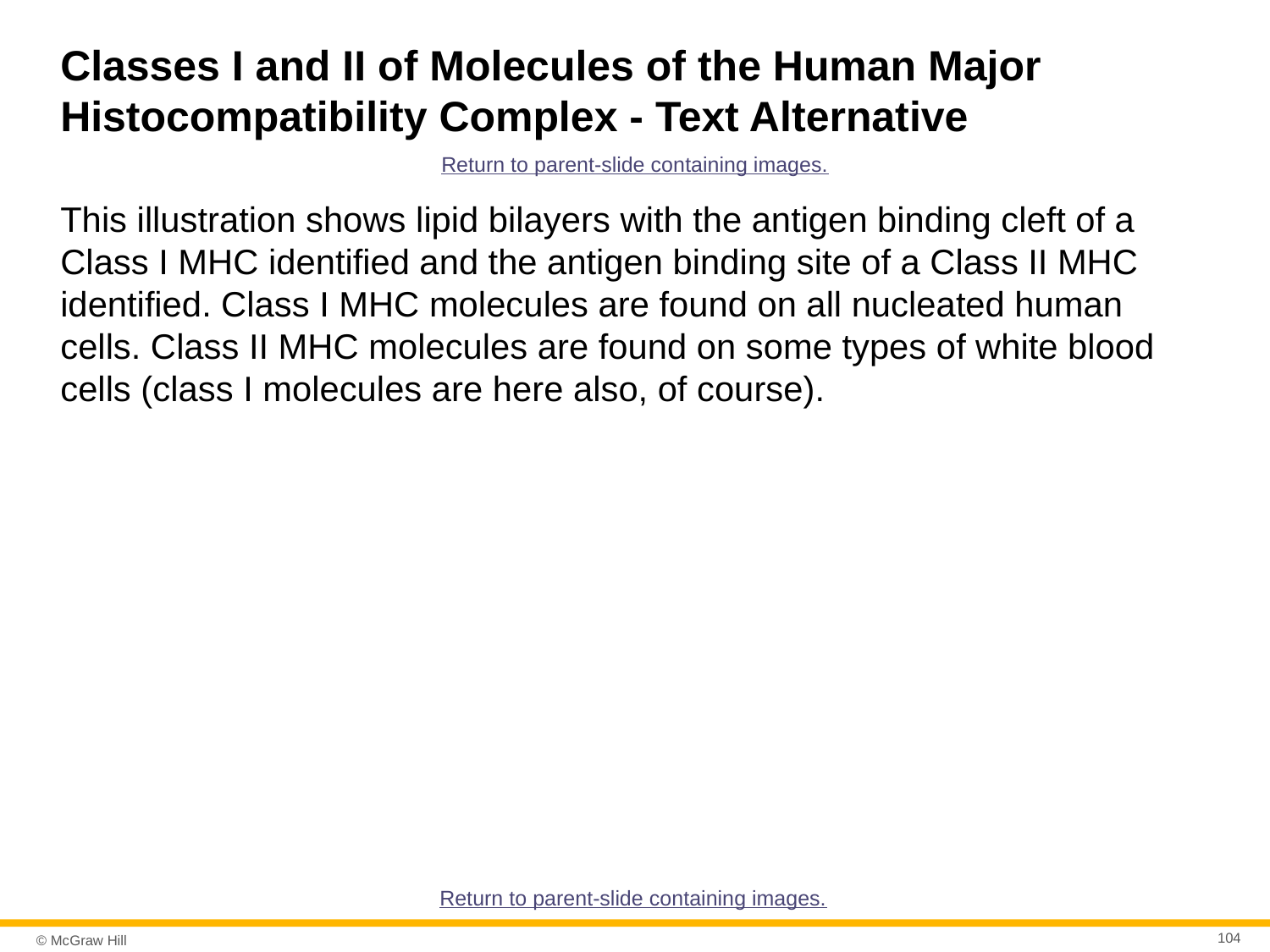

# Classes I and II of Molecules of the Human Major Histocompatibility Complex - Text Alternative
Return to parent-slide containing images.
This illustration shows lipid bilayers with the antigen binding cleft of a Class I MHC identified and the antigen binding site of a Class II MHC identified. Class I MHC molecules are found on all nucleated human cells. Class II MHC molecules are found on some types of white blood cells (class I molecules are here also, of course).
Return to parent-slide containing images.